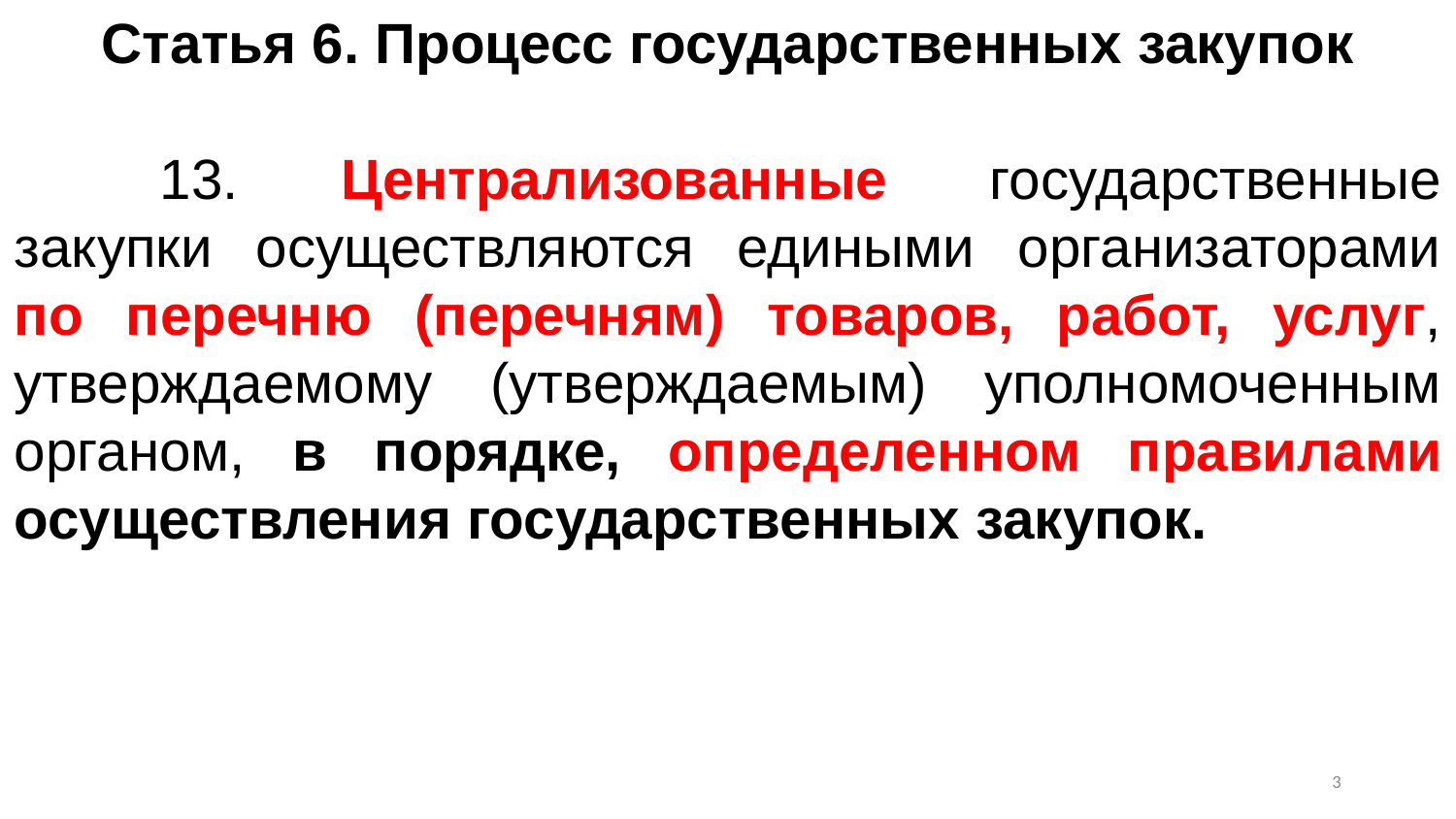

Статья 6. Процесс государственных закупок

	13. Централизованные государственные закупки осуществляются едиными организаторами по перечню (перечням) товаров, работ, услуг, утверждаемому (утверждаемым) уполномоченным органом, в порядке, определенном правилами осуществления государственных закупок.
3